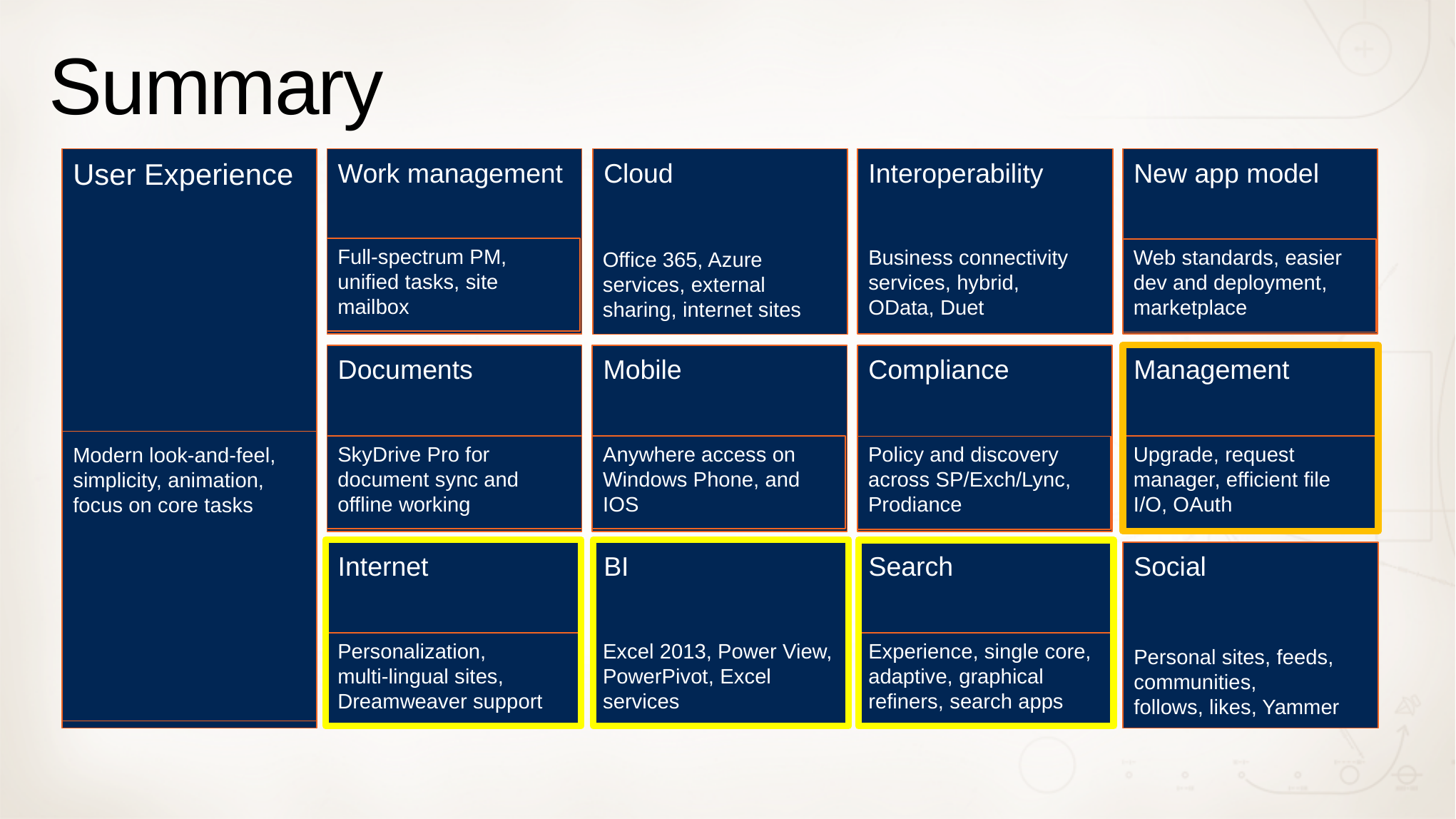

# Summary
User Experience
Modern look-and-feel, simplicity, animation, focus on core tasks
Work management
Full-spectrum PM, unified tasks, site mailbox
Cloud
Office 365, Azure services, external sharing, internet sites
Interoperability
Business connectivity services, hybrid,
OData, Duet
New app model
Web standards, easier dev and deployment, marketplace
Management
Upgrade, request manager, efficient file I/O, OAuth

Documents
SkyDrive Pro for document sync and
offline working
Mobile
Anywhere access on Windows Phone, and IOS
Compliance
Policy and discovery across SP/Exch/Lync, Prodiance

Internet
Personalization,
multi-lingual sites,
Dreamweaver support
BI
Excel 2013, Power View, PowerPivot, Excel services
Search
Experience, single core, adaptive, graphical refiners, search apps
Social
Personal sites, feeds, communities,
follows, likes, Yammer